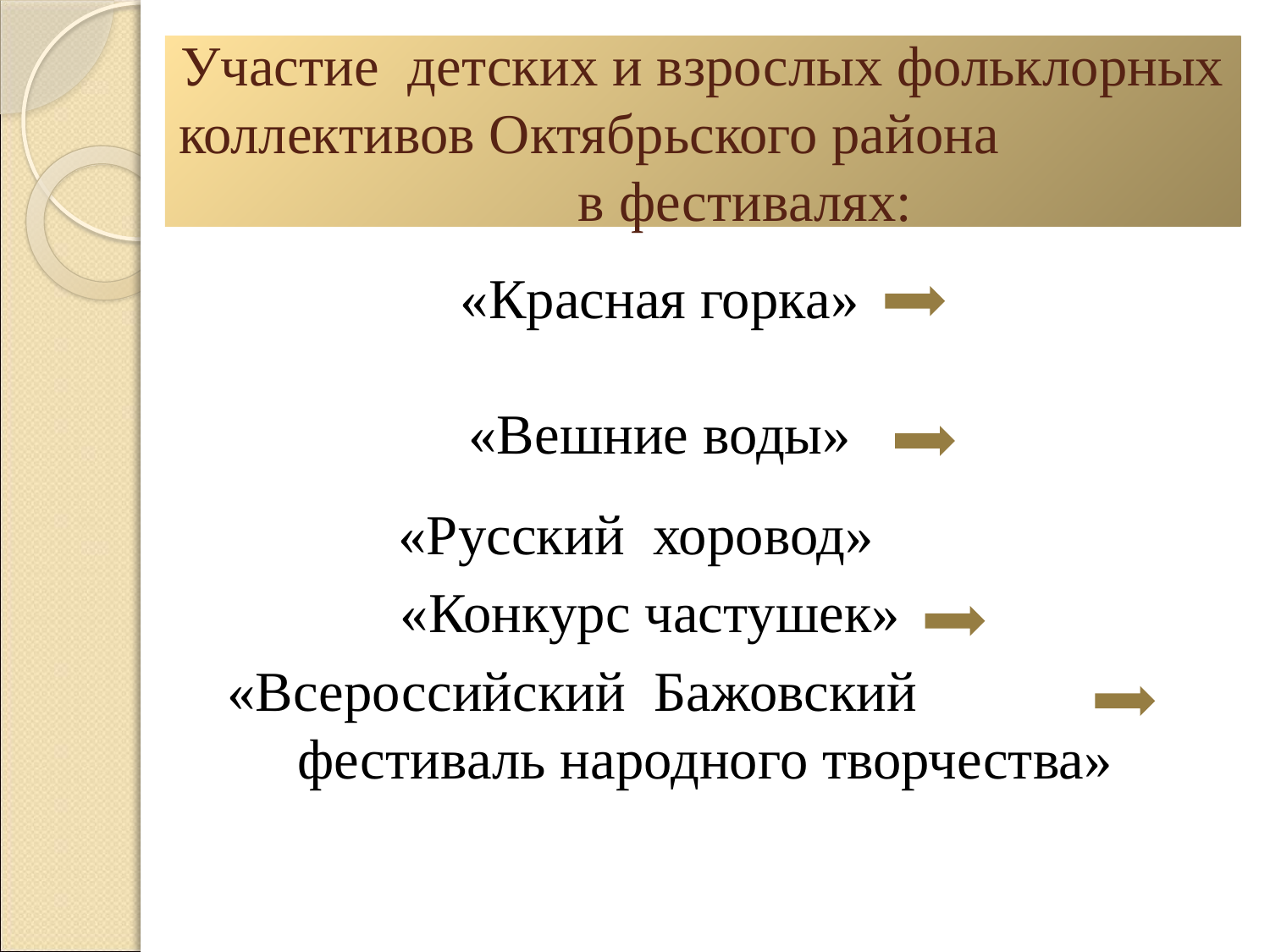

# Участие  детских и взрослых фольклорных коллективов Октябрьского района                       в фестивалях:
«Красная горка»

«Вешние воды»

«Русский  хоровод»
«Конкурс частушек»
    «Всероссийский  Бажовский                     фестиваль народного творчества»